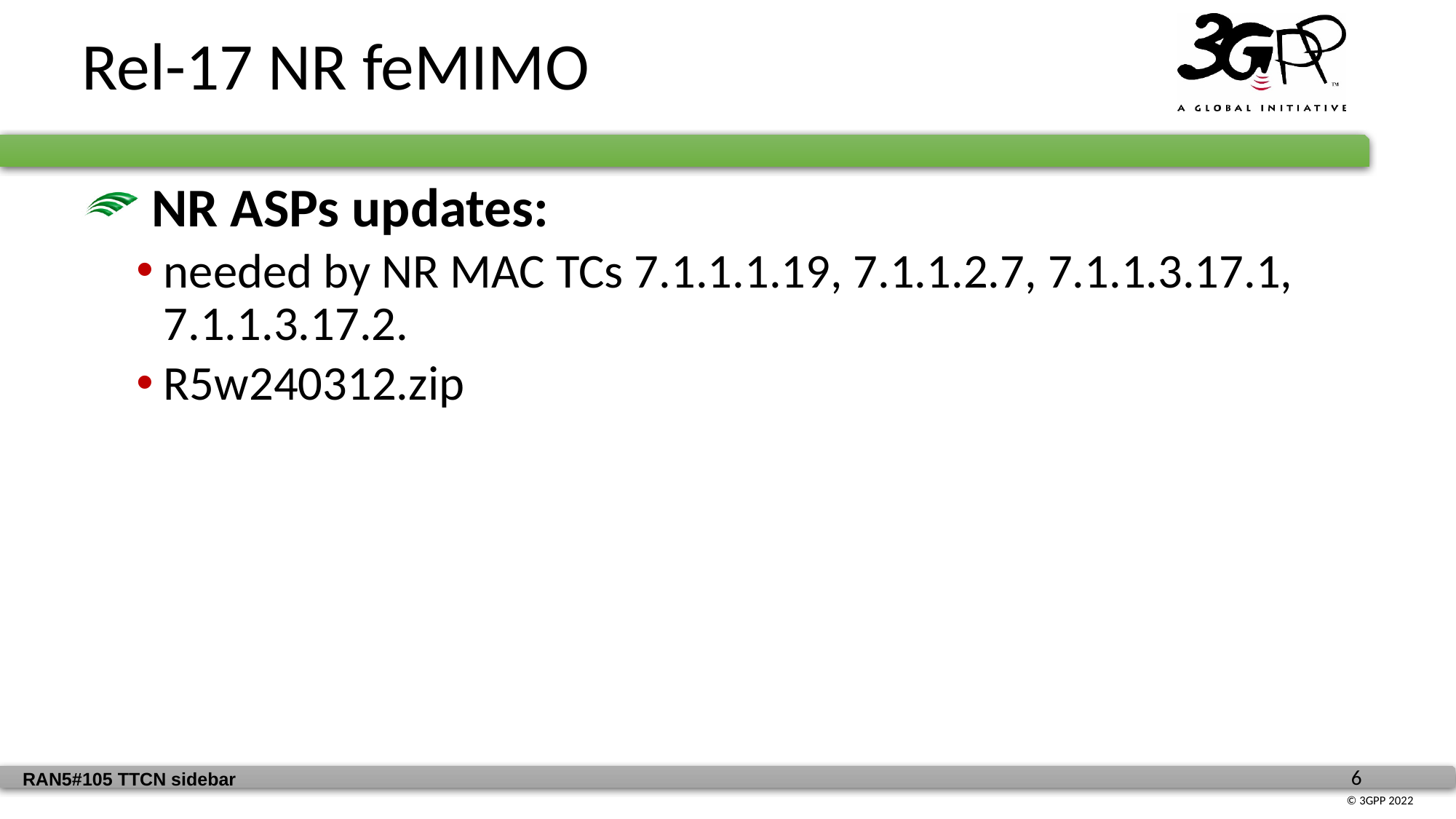

Rel-17 NR feMIMO
 NR ASPs updates:
needed by NR MAC TCs 7.1.1.1.19, 7.1.1.2.7, 7.1.1.3.17.1, 7.1.1.3.17.2.
R5w240312.zip